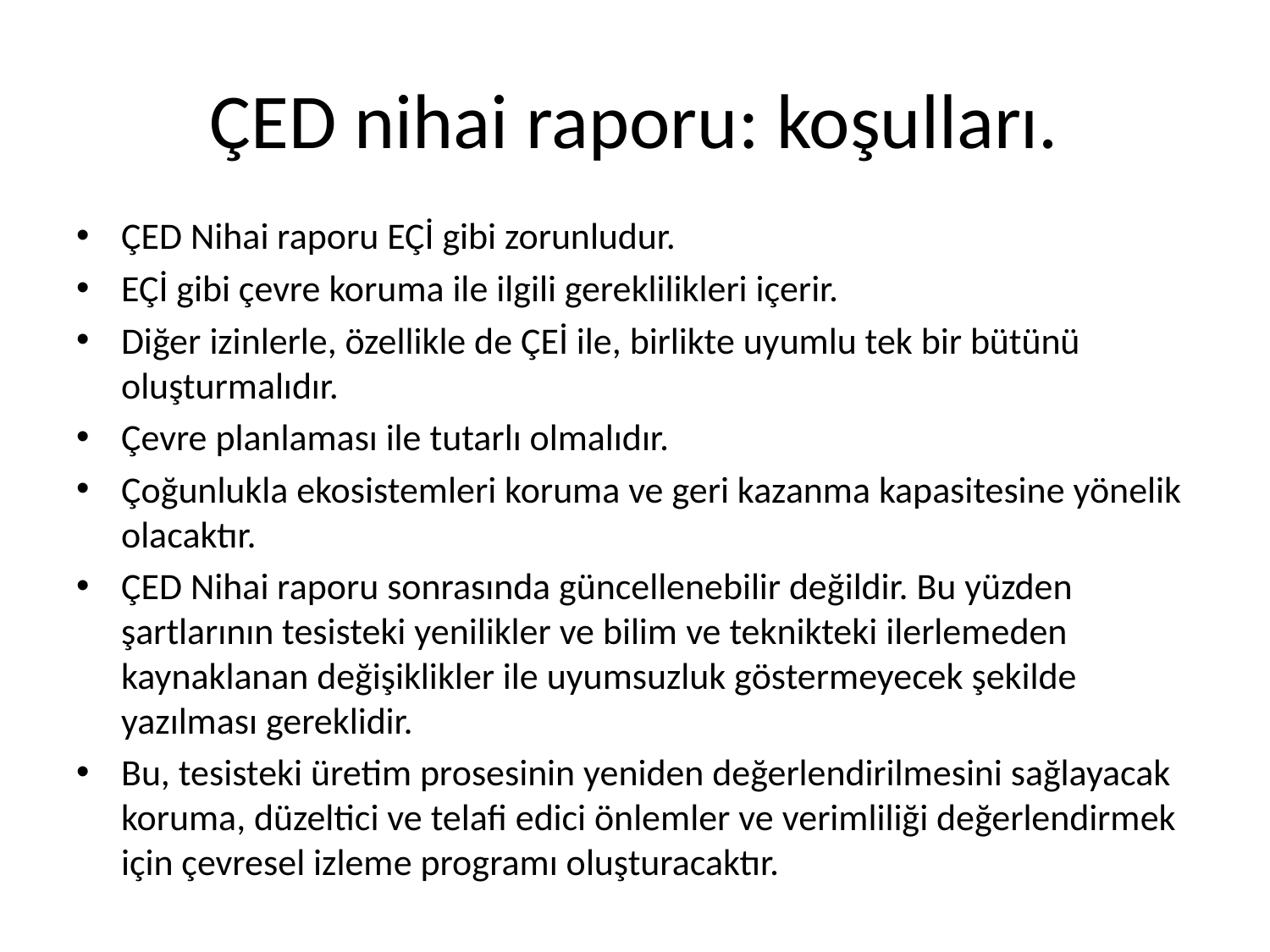

# ÇED nihai raporu: koşulları.
ÇED Nihai raporu EÇİ gibi zorunludur.
EÇİ gibi çevre koruma ile ilgili gereklilikleri içerir.
Diğer izinlerle, özellikle de ÇEİ ile, birlikte uyumlu tek bir bütünü oluşturmalıdır.
Çevre planlaması ile tutarlı olmalıdır.
Çoğunlukla ekosistemleri koruma ve geri kazanma kapasitesine yönelik olacaktır.
ÇED Nihai raporu sonrasında güncellenebilir değildir. Bu yüzden şartlarının tesisteki yenilikler ve bilim ve teknikteki ilerlemeden kaynaklanan değişiklikler ile uyumsuzluk göstermeyecek şekilde yazılması gereklidir.
Bu, tesisteki üretim prosesinin yeniden değerlendirilmesini sağlayacak  koruma, düzeltici ve telafi edici önlemler ve verimliliği değerlendirmek için çevresel izleme programı oluşturacaktır.